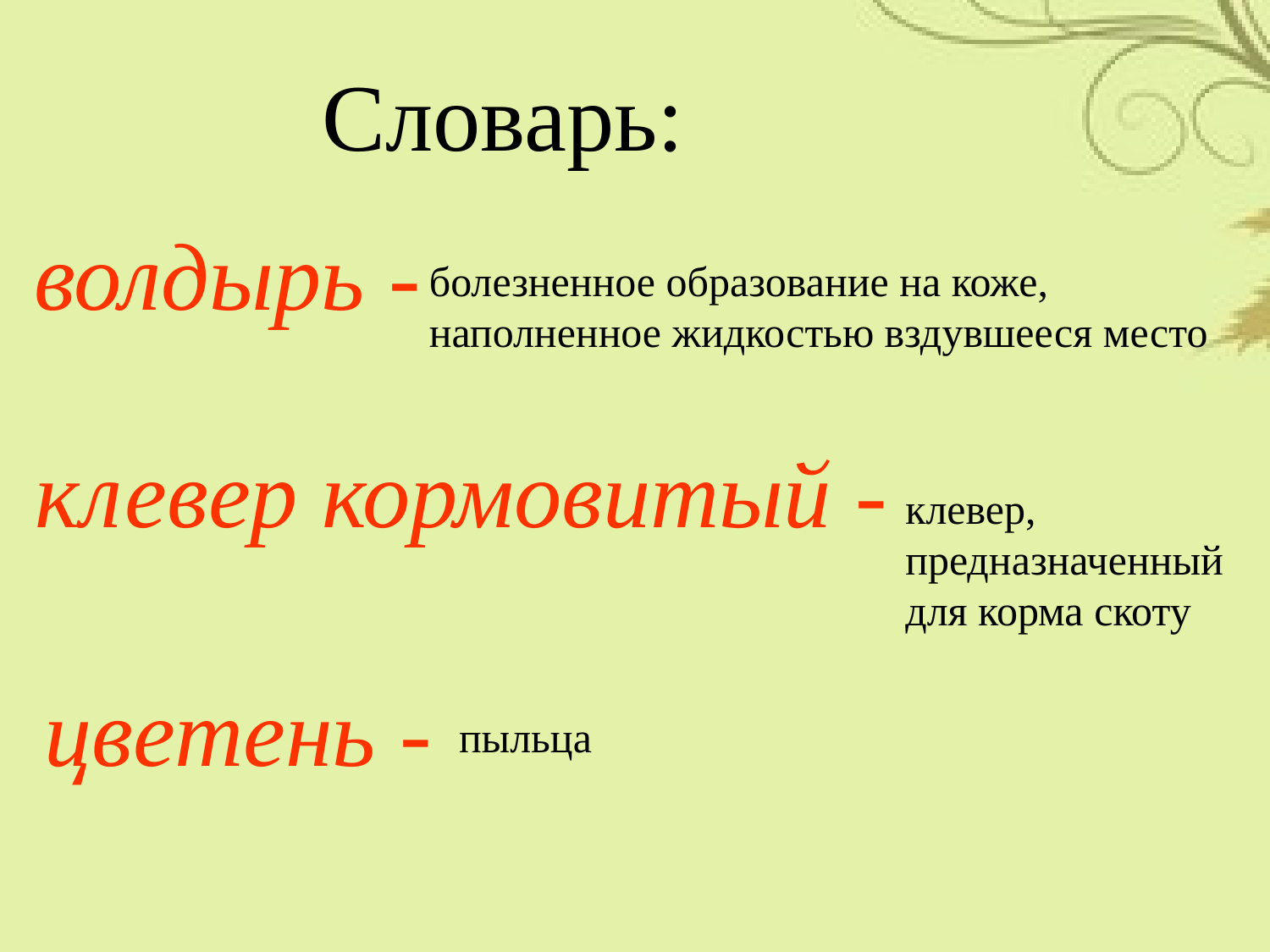

Словарь:
волдырь -
болезненное образование на коже, наполненное жидкостью вздувшееся место
клевер кормовитый -
клевер, предназначенный для корма скоту
цветень -
пыльца